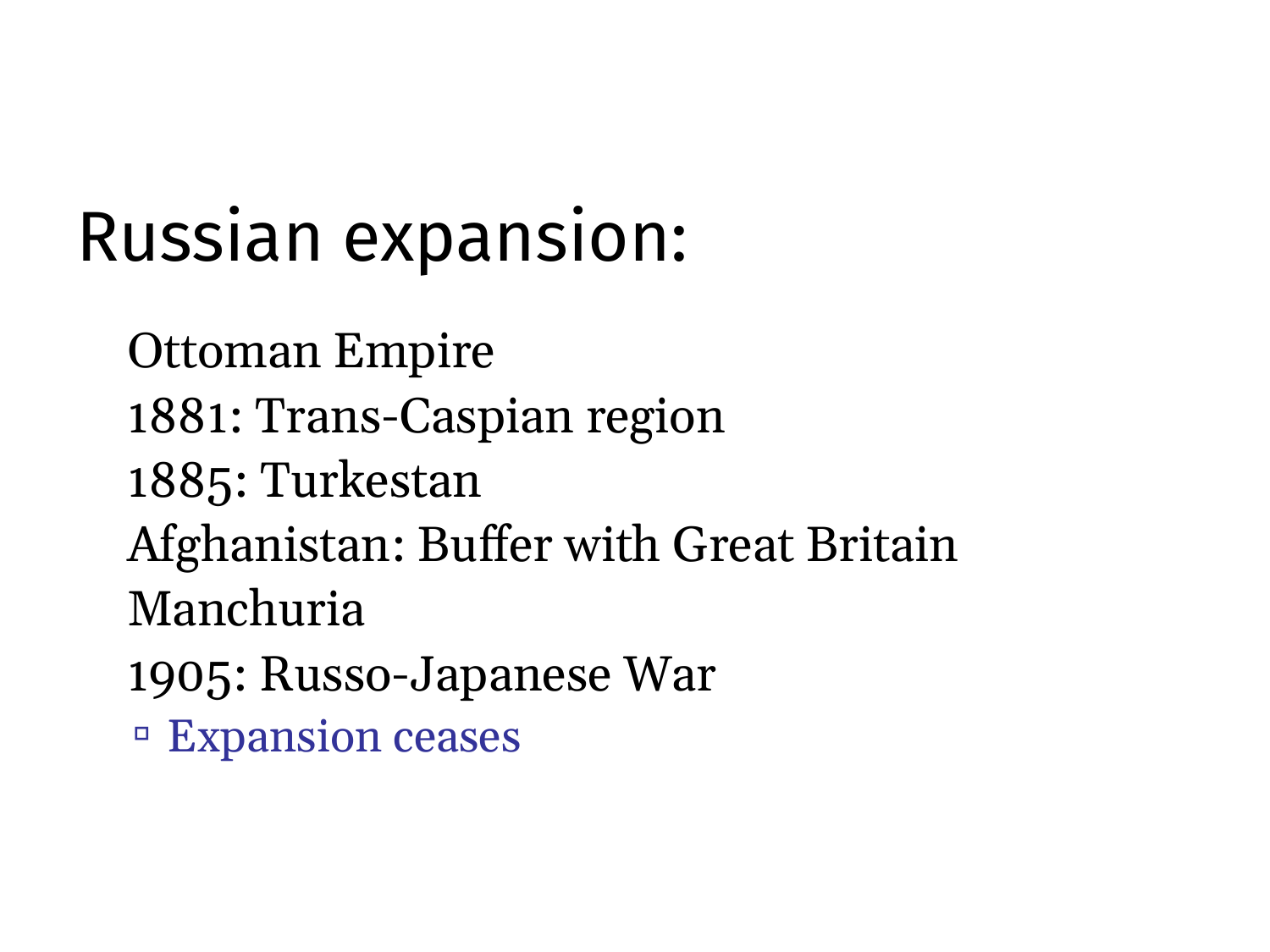

# Russian expansion:
Ottoman Empire
1881: Trans-Caspian region
1885: Turkestan
Afghanistan: Buffer with Great Britain
Manchuria
1905: Russo-Japanese War
Expansion ceases